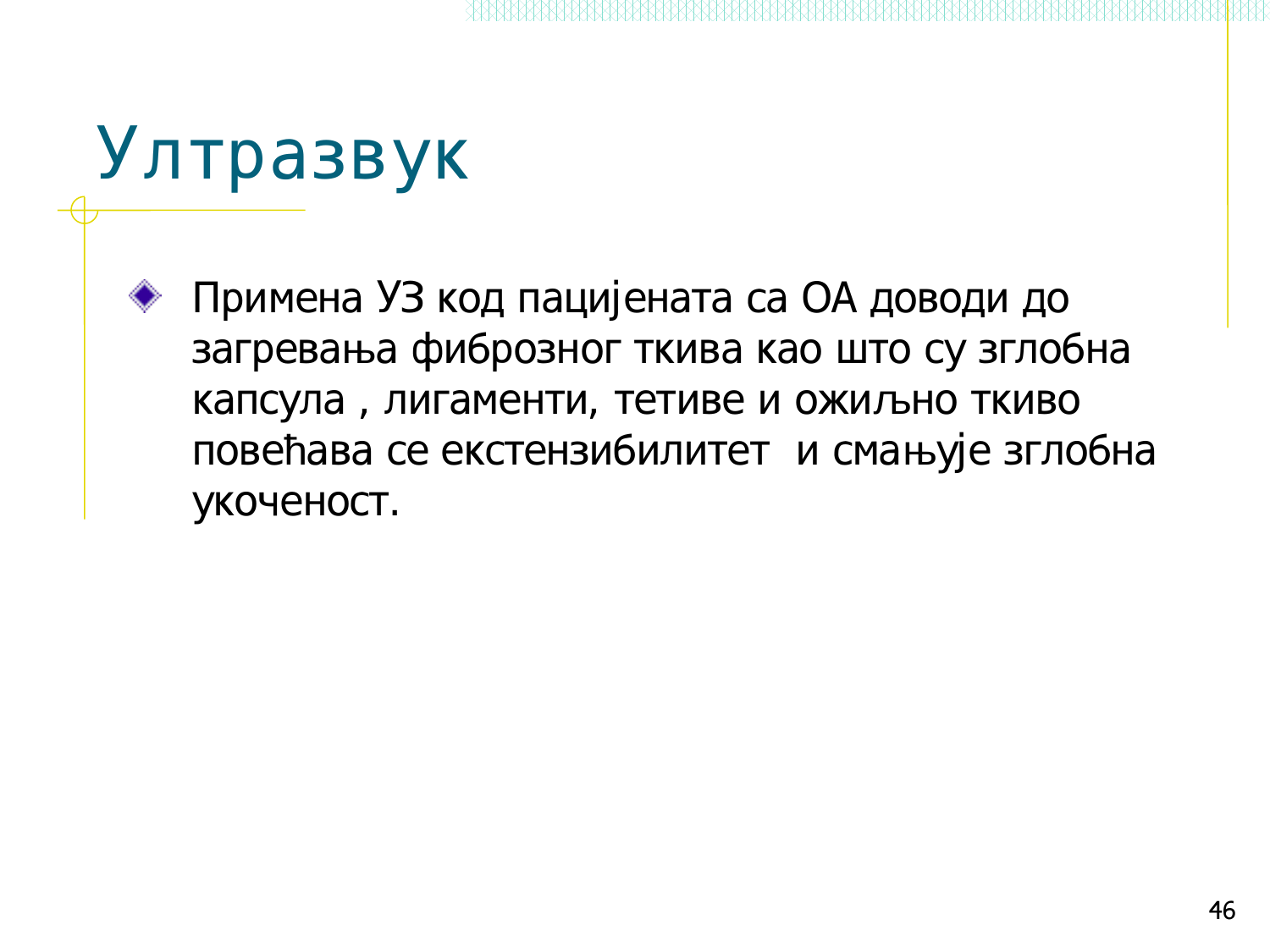

# Ултразвук
Примена УЗ код пацијената са ОА доводи до загревања фиброзног ткива као што су зглобна капсула , лигаменти, тетиве и ожиљно ткиво  повећава се екстензибилитет  и смањује зглобна укоченост.
46